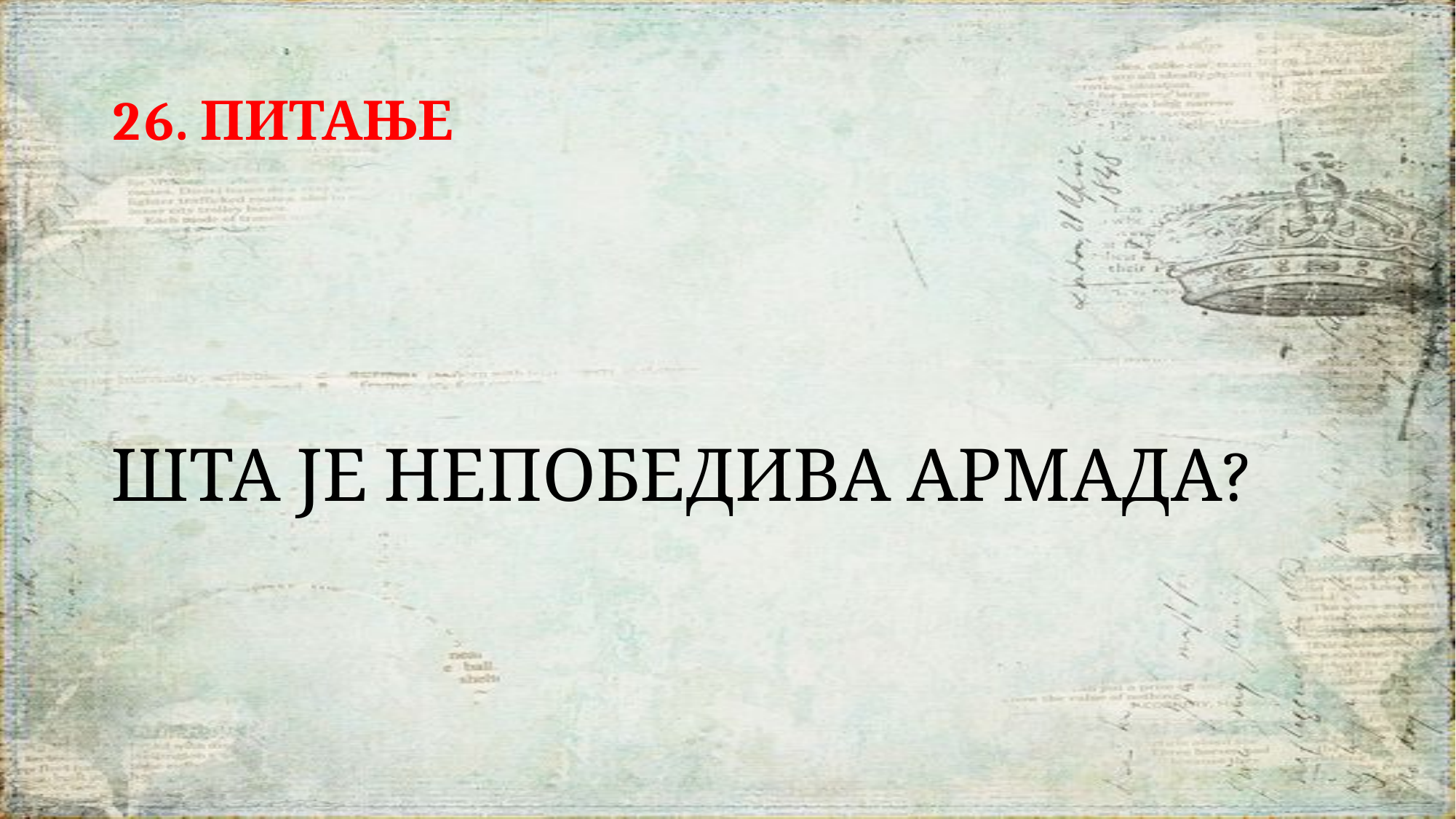

# 26. ПИТАЊЕ
ШТА ЈЕ НЕПОБЕДИВА АРМАДА?